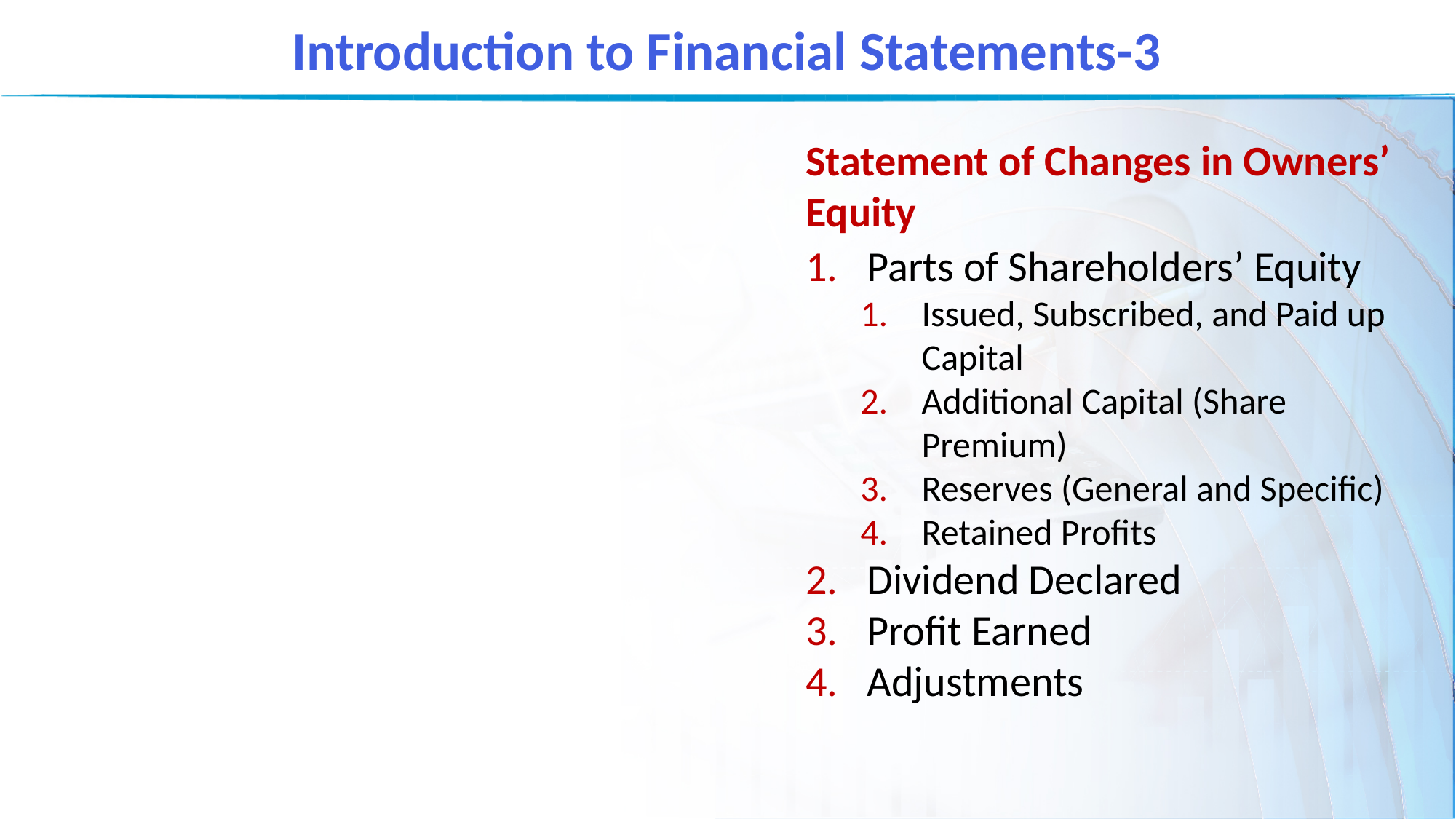

Introduction to Financial Statements-3
Statement of Changes in Owners’ Equity

Parts of Shareholders’ Equity
Issued, Subscribed, and Paid up Capital
Additional Capital (Share Premium)
Reserves (General and Specific)
Retained Profits
Dividend Declared
Profit Earned
Adjustments